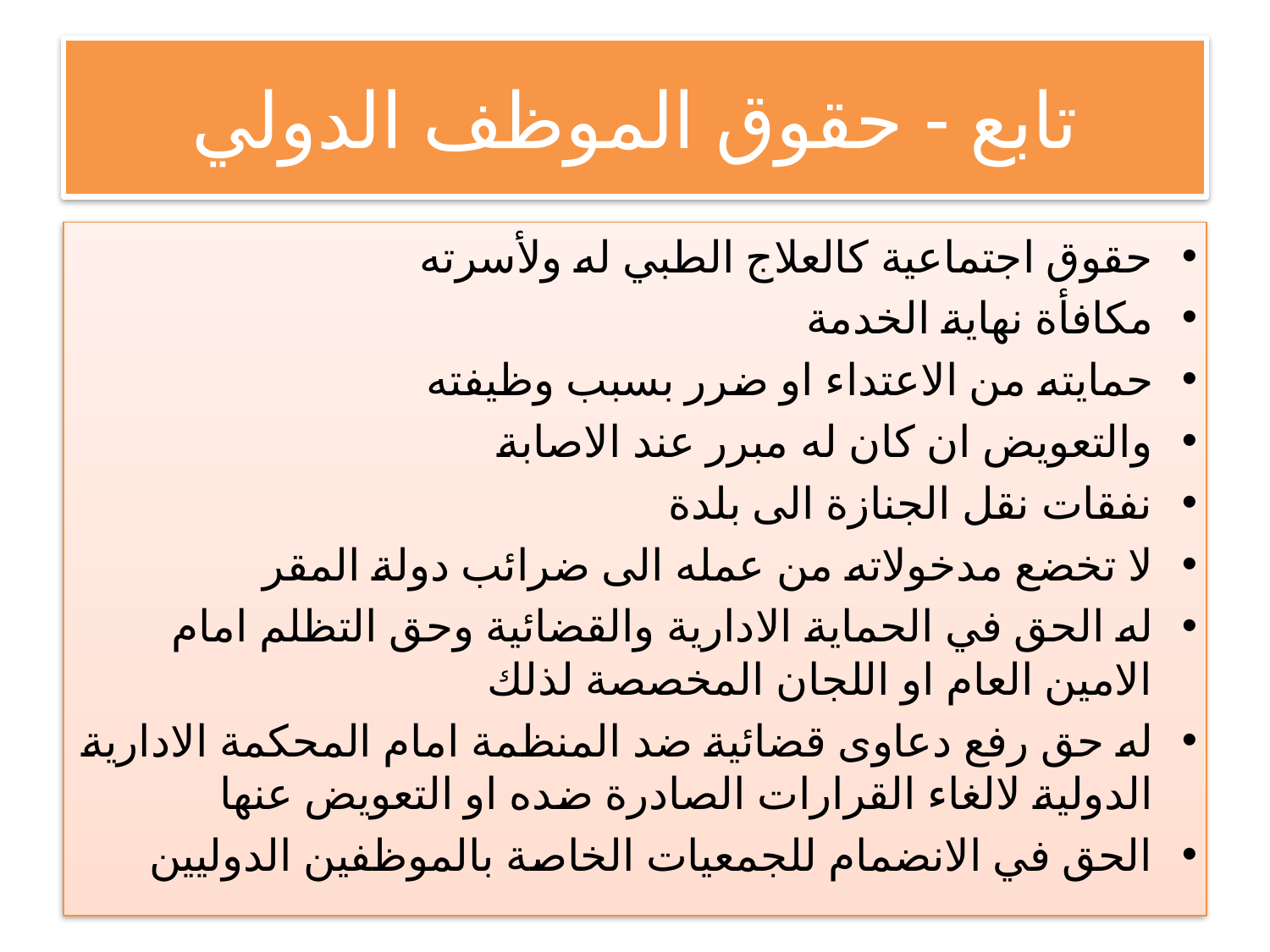

# تابع - حقوق الموظف الدولي
حقوق اجتماعية كالعلاج الطبي له ولأسرته
مكافأة نهاية الخدمة
حمايته من الاعتداء او ضرر بسبب وظيفته
والتعويض ان كان له مبرر عند الاصابة
نفقات نقل الجنازة الى بلدة
لا تخضع مدخولاته من عمله الى ضرائب دولة المقر
له الحق في الحماية الادارية والقضائية وحق التظلم امام الامين العام او اللجان المخصصة لذلك
له حق رفع دعاوى قضائية ضد المنظمة امام المحكمة الادارية الدولية لالغاء القرارات الصادرة ضده او التعويض عنها
الحق في الانضمام للجمعيات الخاصة بالموظفين الدوليين